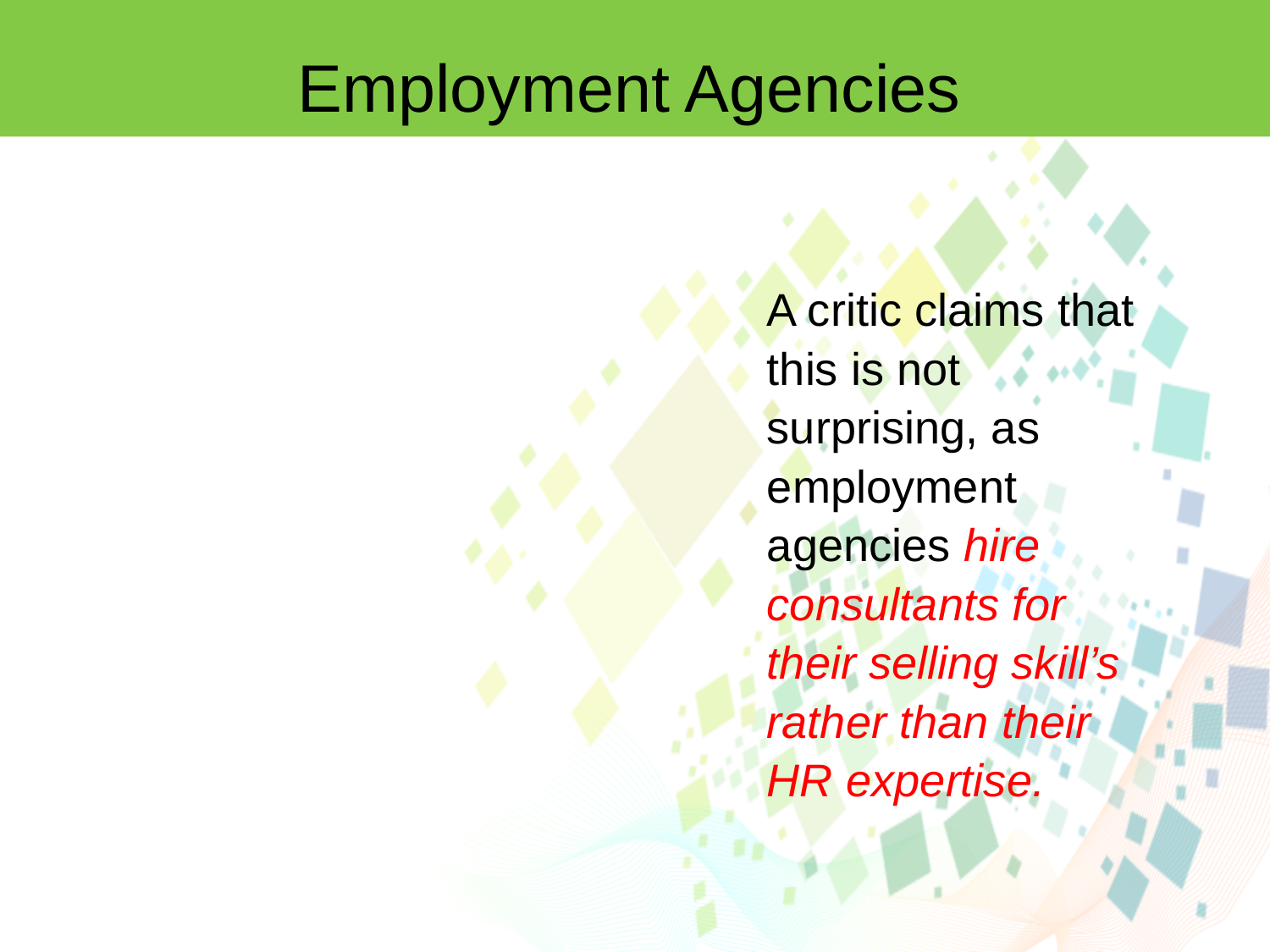

Employment Agencies
A critic claims that this is not surprising, as employment agencies hire consultants for their selling skill’s rather than their HR expertise.